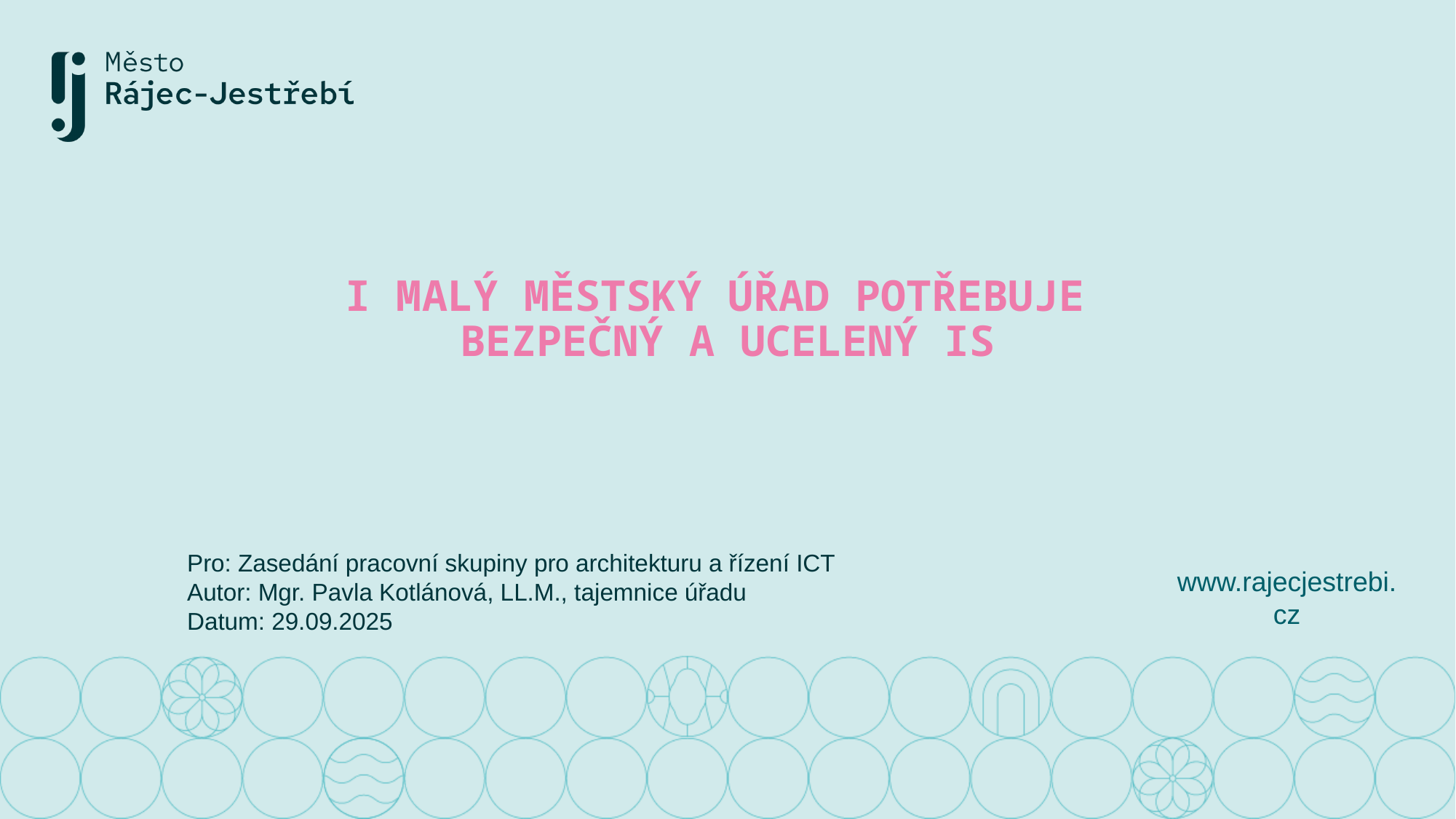

I MALÝ MĚSTSKÝ ÚŘAD POTŘEBUJE
BEZPEČNÝ A UCELENÝ IS

Pro: Zasedání pracovní skupiny pro architekturu a řízení ICT
Autor: Mgr. Pavla Kotlánová, LL.M., tajemnice úřadu
Datum: 29.09.2025